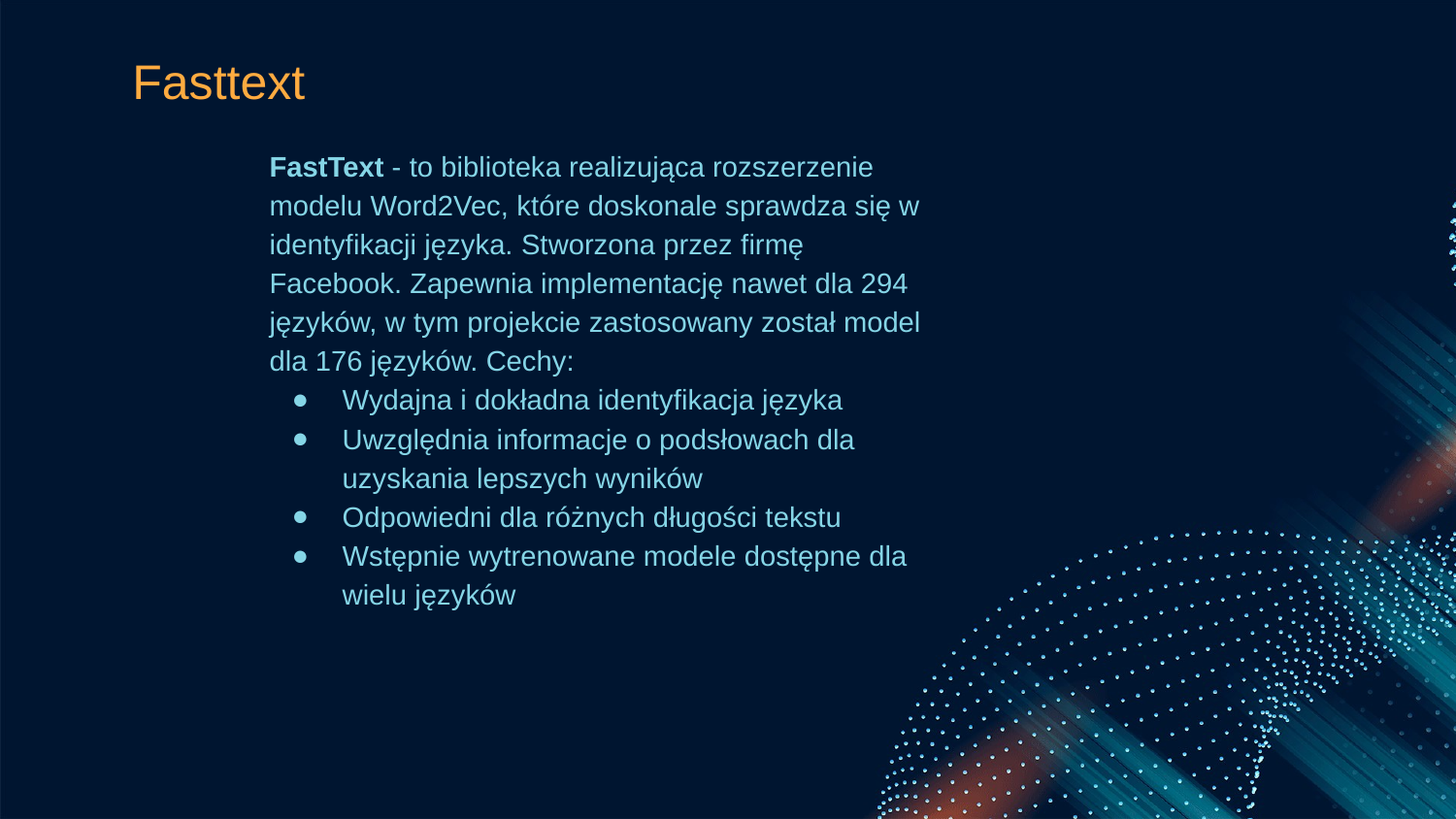

# Fasttext
FastText - to biblioteka realizująca rozszerzenie modelu Word2Vec, które doskonale sprawdza się w identyfikacji języka. Stworzona przez firmę Facebook. Zapewnia implementację nawet dla 294 języków, w tym projekcie zastosowany został model dla 176 języków. Cechy:
Wydajna i dokładna identyfikacja języka
Uwzględnia informacje o podsłowach dla uzyskania lepszych wyników
Odpowiedni dla różnych długości tekstu
Wstępnie wytrenowane modele dostępne dla wielu języków